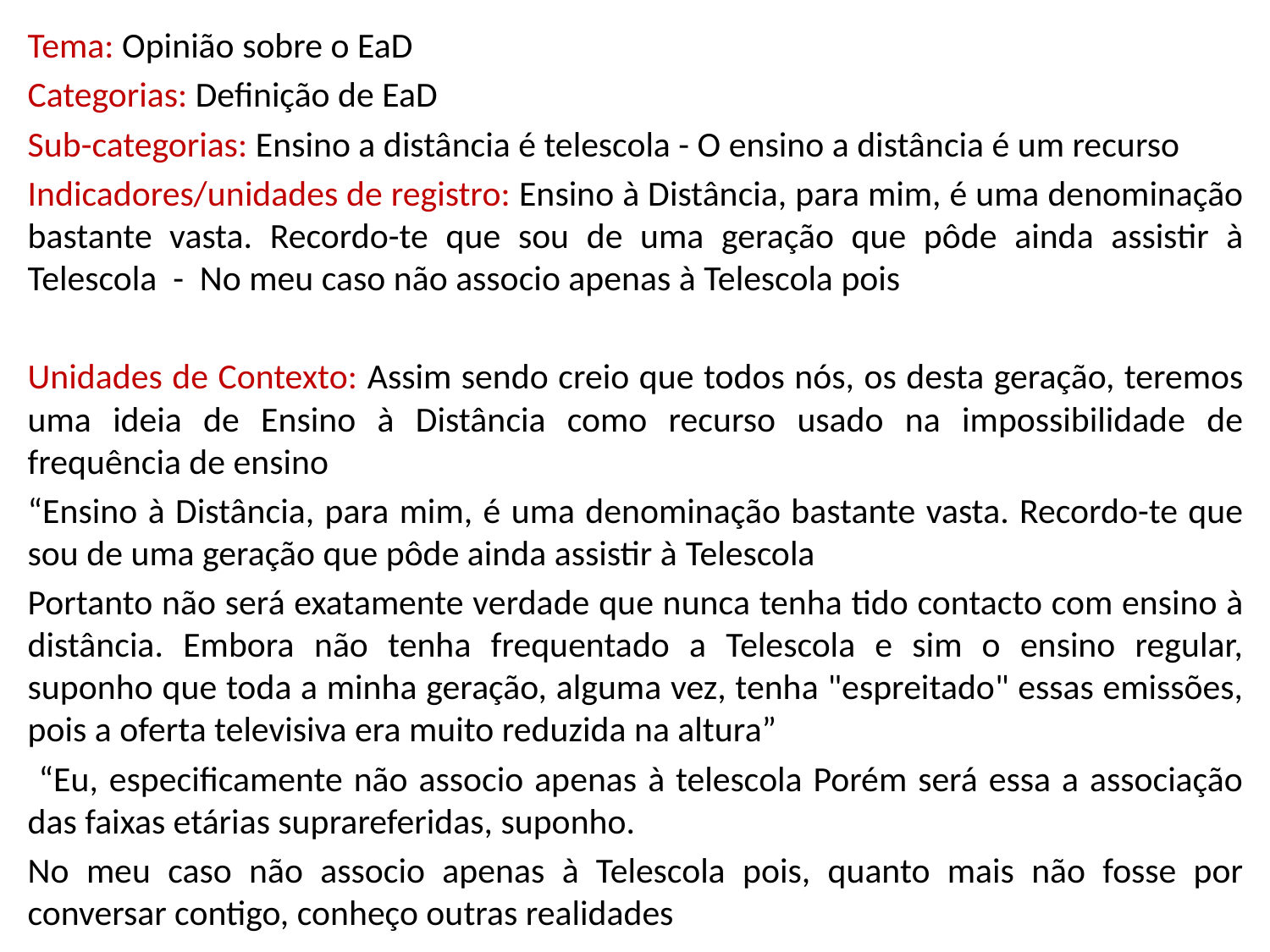

Tema: Opinião sobre o EaD
Categorias: Definição de EaD
Sub-categorias: Ensino a distância é telescola - O ensino a distância é um recurso
Indicadores/unidades de registro: Ensino à Distância, para mim, é uma denominação bastante vasta. Recordo-te que sou de uma geração que pôde ainda assistir à Telescola  -  No meu caso não associo apenas à Telescola pois

Unidades de Contexto: Assim sendo creio que todos nós, os desta geração, teremos uma ideia de Ensino à Distância como recurso usado na impossibilidade de frequência de ensino
“Ensino à Distância, para mim, é uma denominação bastante vasta. Recordo-te que sou de uma geração que pôde ainda assistir à Telescola
Portanto não será exatamente verdade que nunca tenha tido contacto com ensino à distância. Embora não tenha frequentado a Telescola e sim o ensino regular, suponho que toda a minha geração, alguma vez, tenha "espreitado" essas emissões, pois a oferta televisiva era muito reduzida na altura”
 “Eu, especificamente não associo apenas à telescola Porém será essa a associação das faixas etárias suprareferidas, suponho.
No meu caso não associo apenas à Telescola pois, quanto mais não fosse por conversar contigo, conheço outras realidades